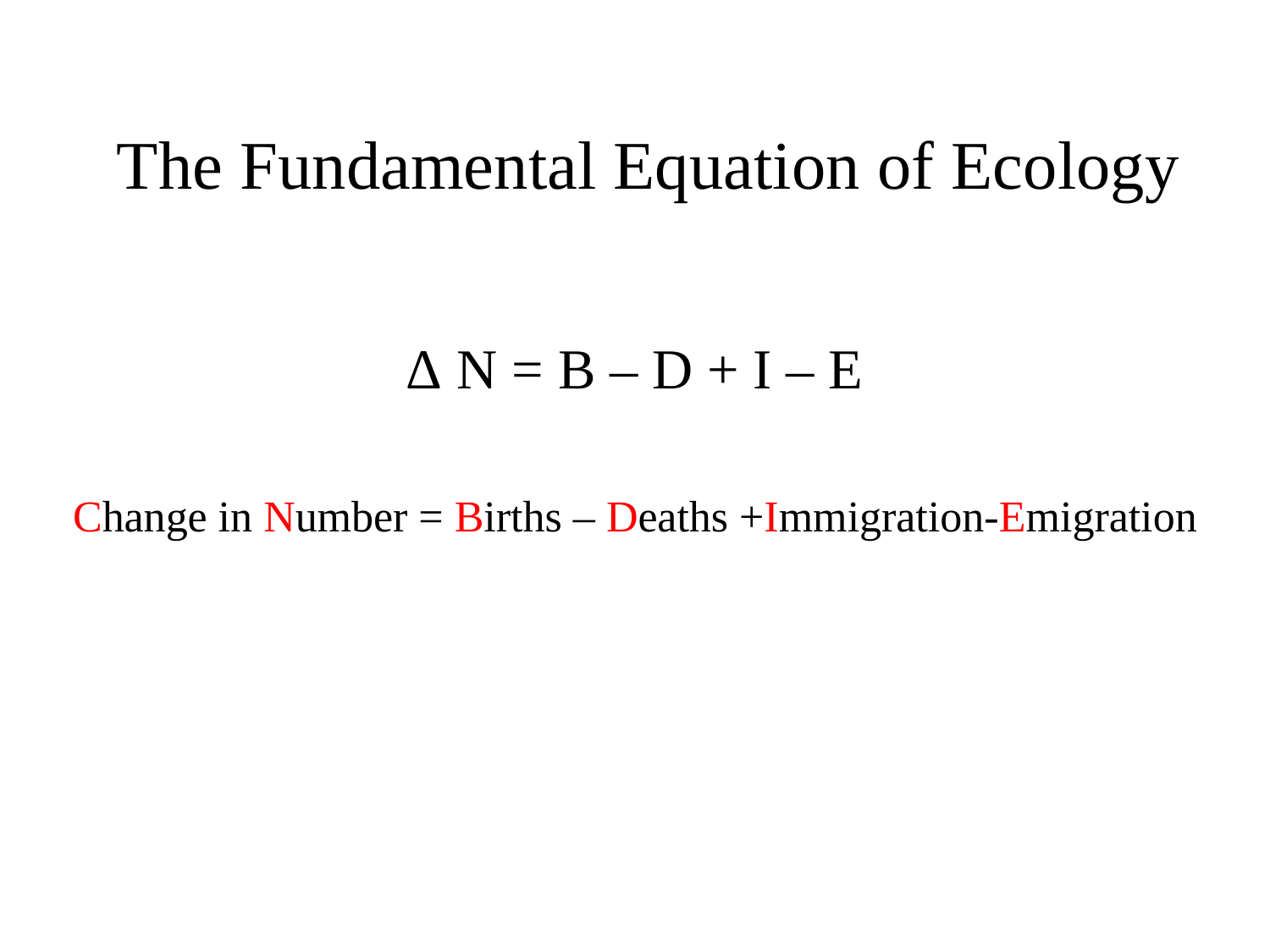

# The Fundamental Equation of Ecology

Δ N = B – D + I – E

Change in Number = Births – Deaths +Immigration-Emigration